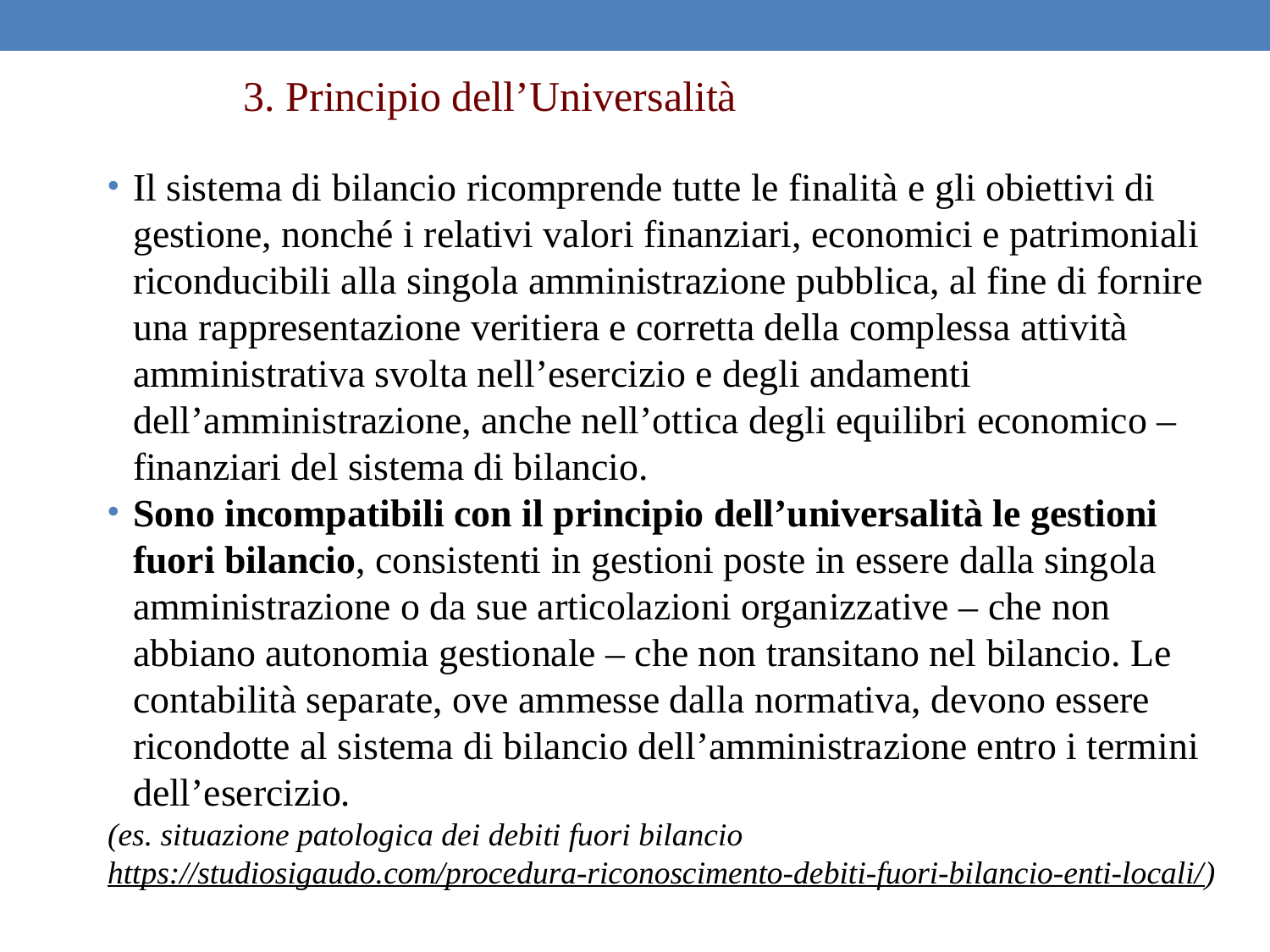

3. Principio dell’Universalità
Il sistema di bilancio ricomprende tutte le finalità e gli obiettivi di gestione, nonché i relativi valori finanziari, economici e patrimoniali riconducibili alla singola amministrazione pubblica, al fine di fornire una rappresentazione veritiera e corretta della complessa attività amministrativa svolta nell’esercizio e degli andamenti dell’amministrazione, anche nell’ottica degli equilibri economico – finanziari del sistema di bilancio.
Sono incompatibili con il principio dell’universalità le gestioni fuori bilancio, consistenti in gestioni poste in essere dalla singola amministrazione o da sue articolazioni organizzative – che non abbiano autonomia gestionale – che non transitano nel bilancio. Le contabilità separate, ove ammesse dalla normativa, devono essere ricondotte al sistema di bilancio dell’amministrazione entro i termini dell’esercizio.
(es. situazione patologica dei debiti fuori bilancio
https://studiosigaudo.com/procedura-riconoscimento-debiti-fuori-bilancio-enti-locali/)